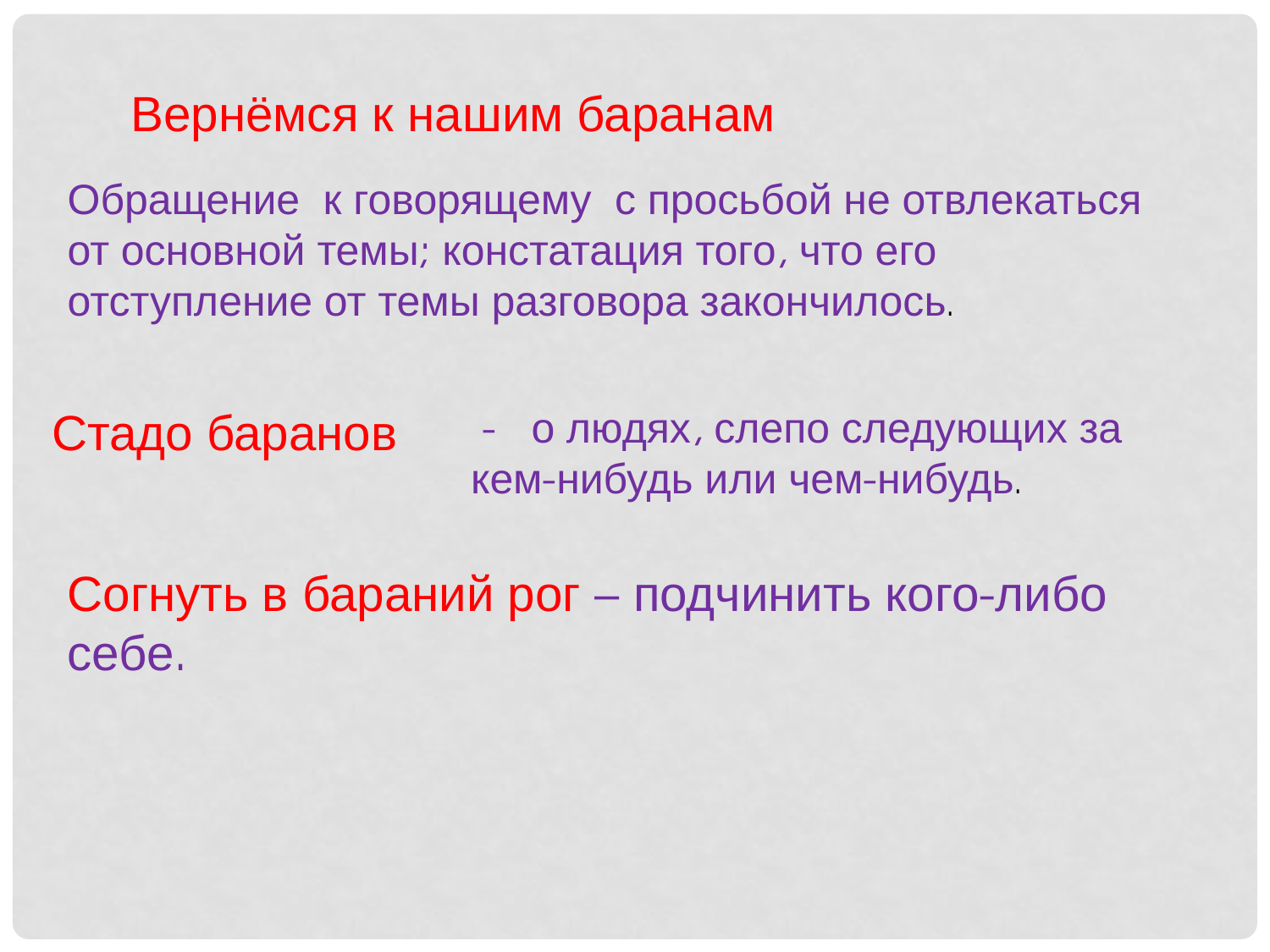

Вернёмся к нашим баранам
Обращение  к говорящему  с просьбой не отвлекаться от основной темы; констатация того, что его отступление от темы разговора закончилось.
Стадо баранов
   -   о людях, слепо следующих за          кем-нибудь или чем-нибудь.
Согнуть в бараний рог – подчинить кого-либо себе.